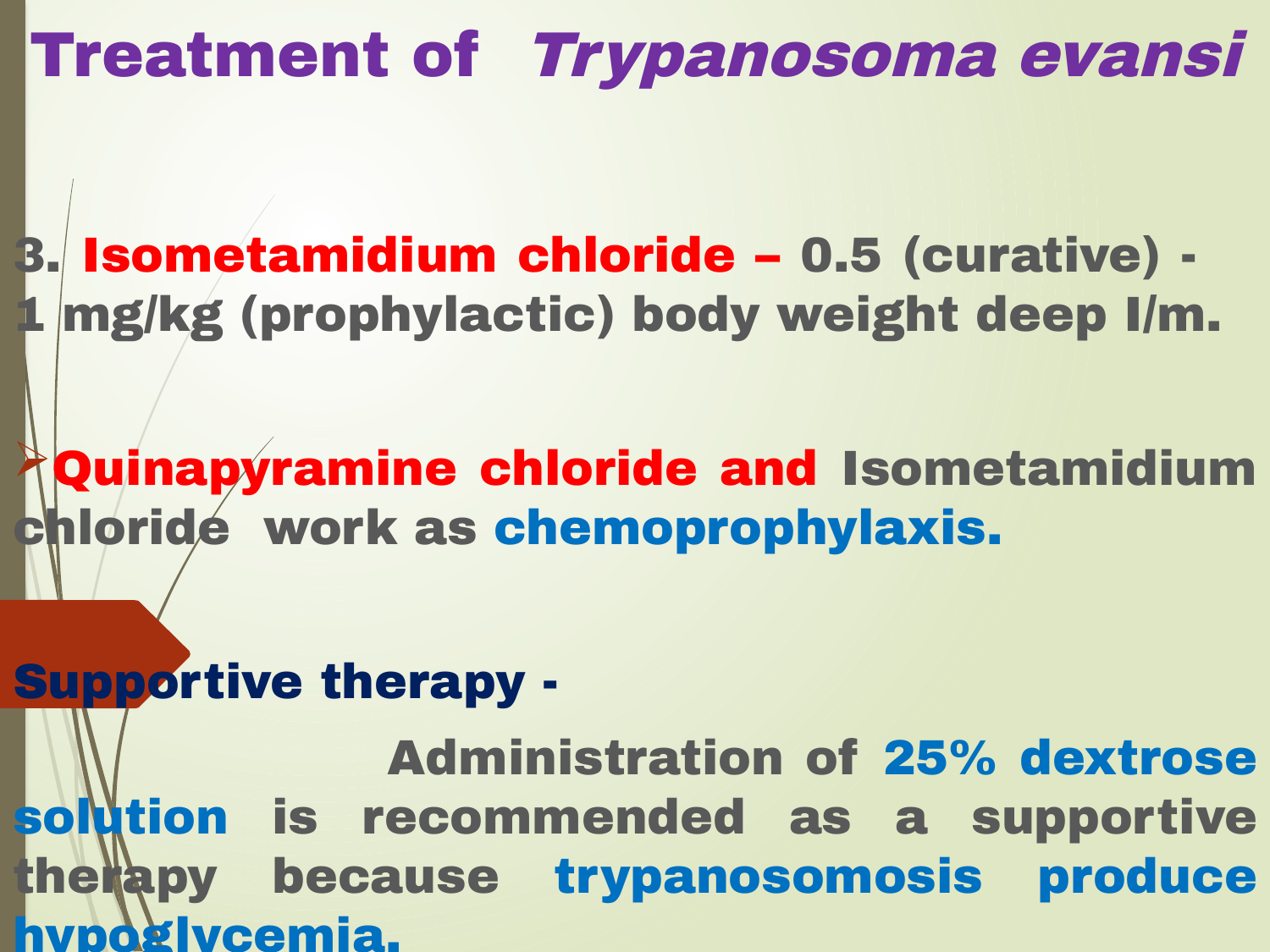

# Treatment of  Trypanosoma evansi

3. Isometamidium chloride – 0.5 (curative) -    1 mg/kg (prophylactic) body weight deep I/m.

Quinapyramine chloride and Isometamidium chloride  work as chemoprophylaxis.

Supportive therapy -
                 Administration of 25% dextrose solution is recommended as a supportive therapy because trypanosomosis produce hypoglycemia.